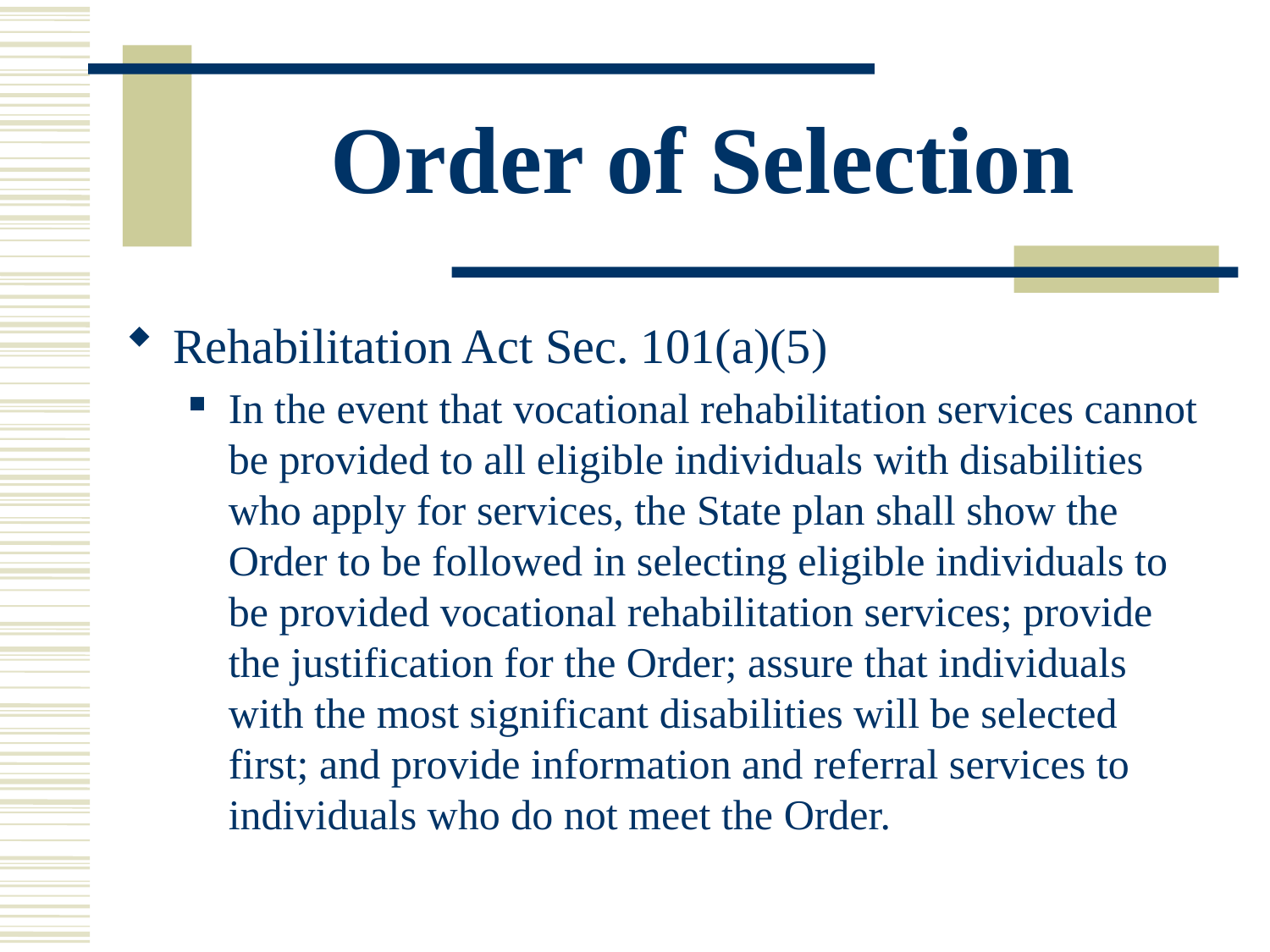

# Order of Selection
Rehabilitation Act Sec. 101(a)(5)
In the event that vocational rehabilitation services cannot be provided to all eligible individuals with disabilities who apply for services, the State plan shall show the Order to be followed in selecting eligible individuals to be provided vocational rehabilitation services; provide the justification for the Order; assure that individuals with the most significant disabilities will be selected first; and provide information and referral services to individuals who do not meet the Order.